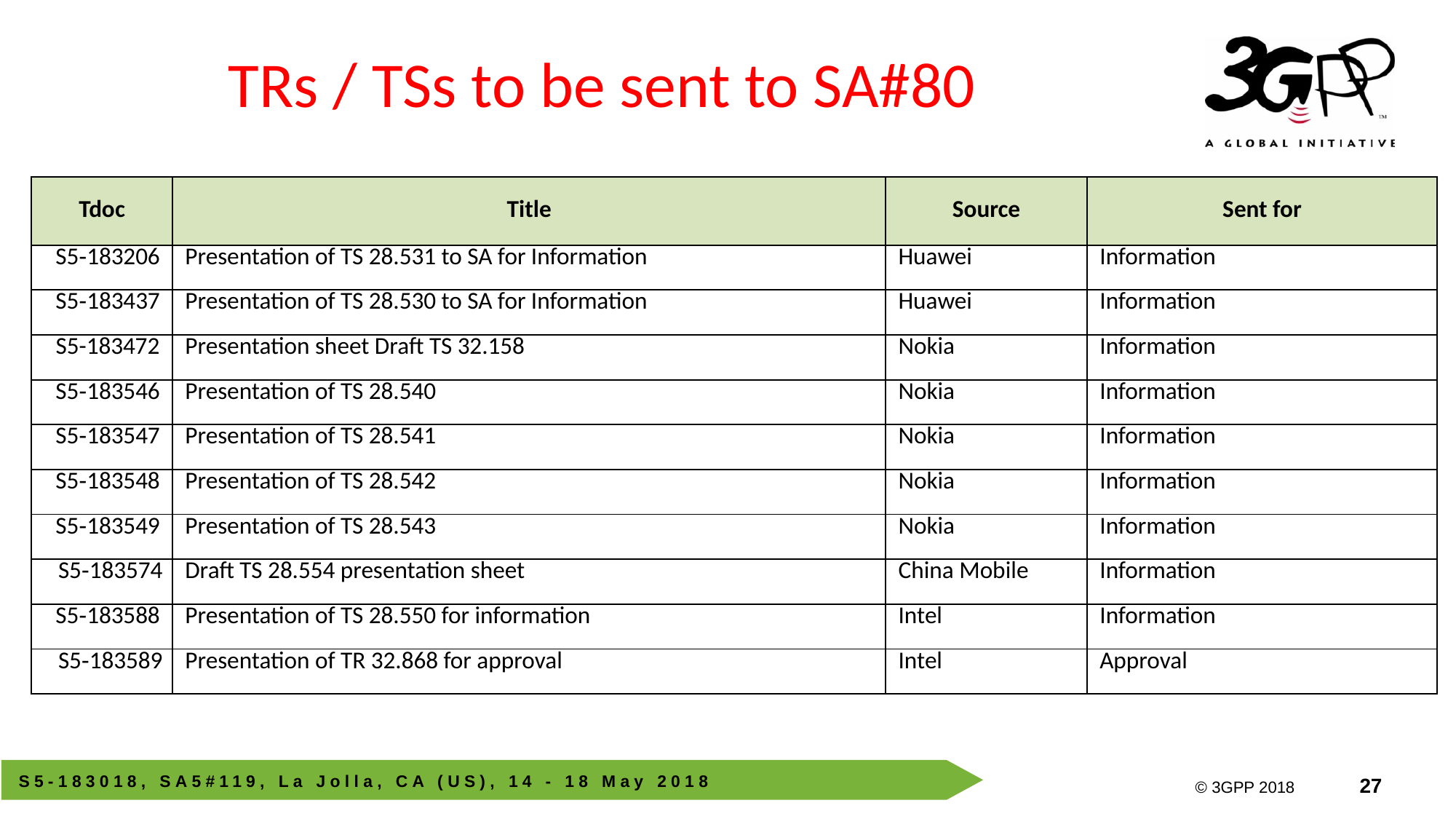

# TRs / TSs to be sent to SA#80
| Tdoc | Title | Source | Sent for |
| --- | --- | --- | --- |
| S5‑183206 | Presentation of TS 28.531 to SA for Information | Huawei | Information |
| S5‑183437 | Presentation of TS 28.530 to SA for Information | Huawei | Information |
| S5-183472 | Presentation sheet Draft TS 32.158 | Nokia | Information |
| S5‑183546 | Presentation of TS 28.540 | Nokia | Information |
| S5‑183547 | Presentation of TS 28.541 | Nokia | Information |
| S5‑183548 | Presentation of TS 28.542 | Nokia | Information |
| S5‑183549 | Presentation of TS 28.543 | Nokia | Information |
| S5‑183574 | Draft TS 28.554 presentation sheet | China Mobile | Information |
| S5‑183588 | Presentation of TS 28.550 for information | Intel | Information |
| S5‑183589 | Presentation of TR 32.868 for approval | Intel | Approval |